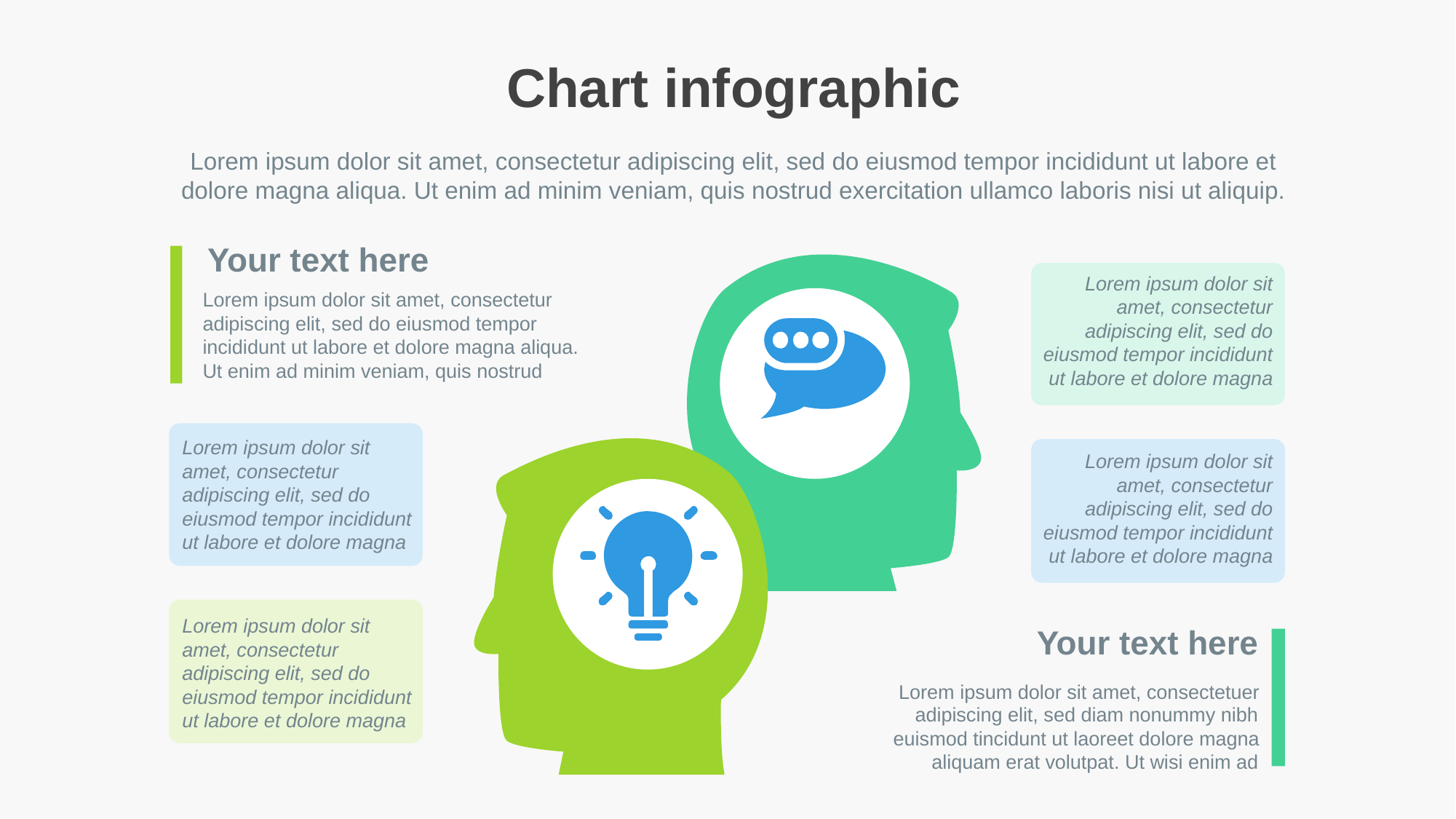

Chart infographic
Lorem ipsum dolor sit amet, consectetur adipiscing elit, sed do eiusmod tempor incididunt ut labore et dolore magna aliqua. Ut enim ad minim veniam, quis nostrud exercitation ullamco laboris nisi ut aliquip.

Your text here

Lorem ipsum dolor sit amet, consectetur adipiscing elit, sed do eiusmod tempor incididunt ut labore et dolore magna aliqua. Ut enim ad minim veniam, quis nostrud

Lorem ipsum dolor sit amet, consectetur adipiscing elit, sed do eiusmod tempor incididunt ut labore et dolore magna

Lorem ipsum dolor sit amet, consectetur adipiscing elit, sed do eiusmod tempor incididunt ut labore et dolore magna

Lorem ipsum dolor sit amet, consectetur adipiscing elit, sed do eiusmod tempor incididunt ut labore et dolore magna

Lorem ipsum dolor sit amet, consectetur adipiscing elit, sed do eiusmod tempor incididunt ut labore et dolore magna
Your text here

 Lorem ipsum dolor sit amet, consectetuer
adipiscing elit, sed diam nonummy nibh
euismod tincidunt ut laoreet dolore magna
aliquam erat volutpat. Ut wisi enim ad